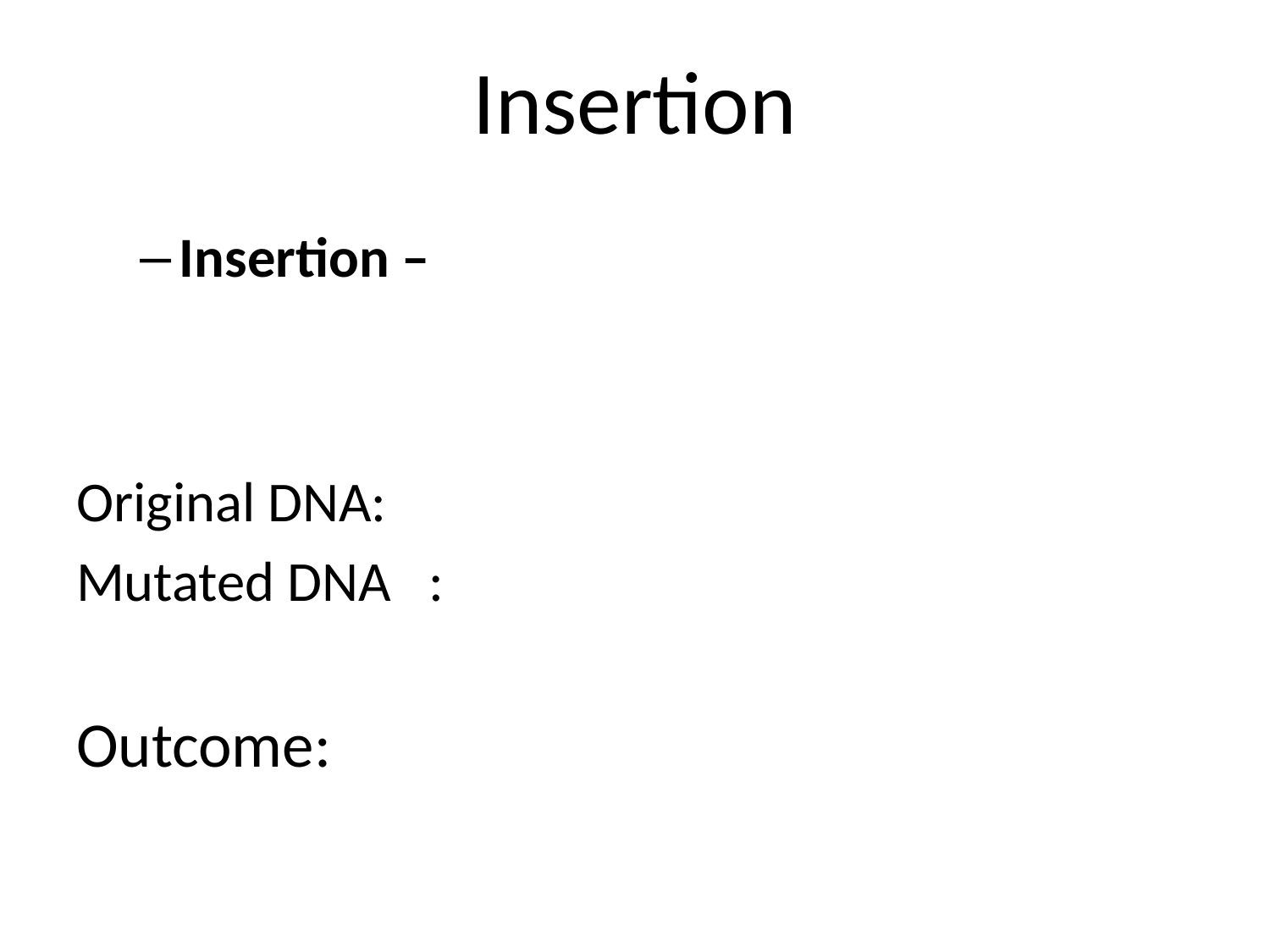

# Insertion
Insertion –

Original DNA:
Mutated DNA   :

Outcome: